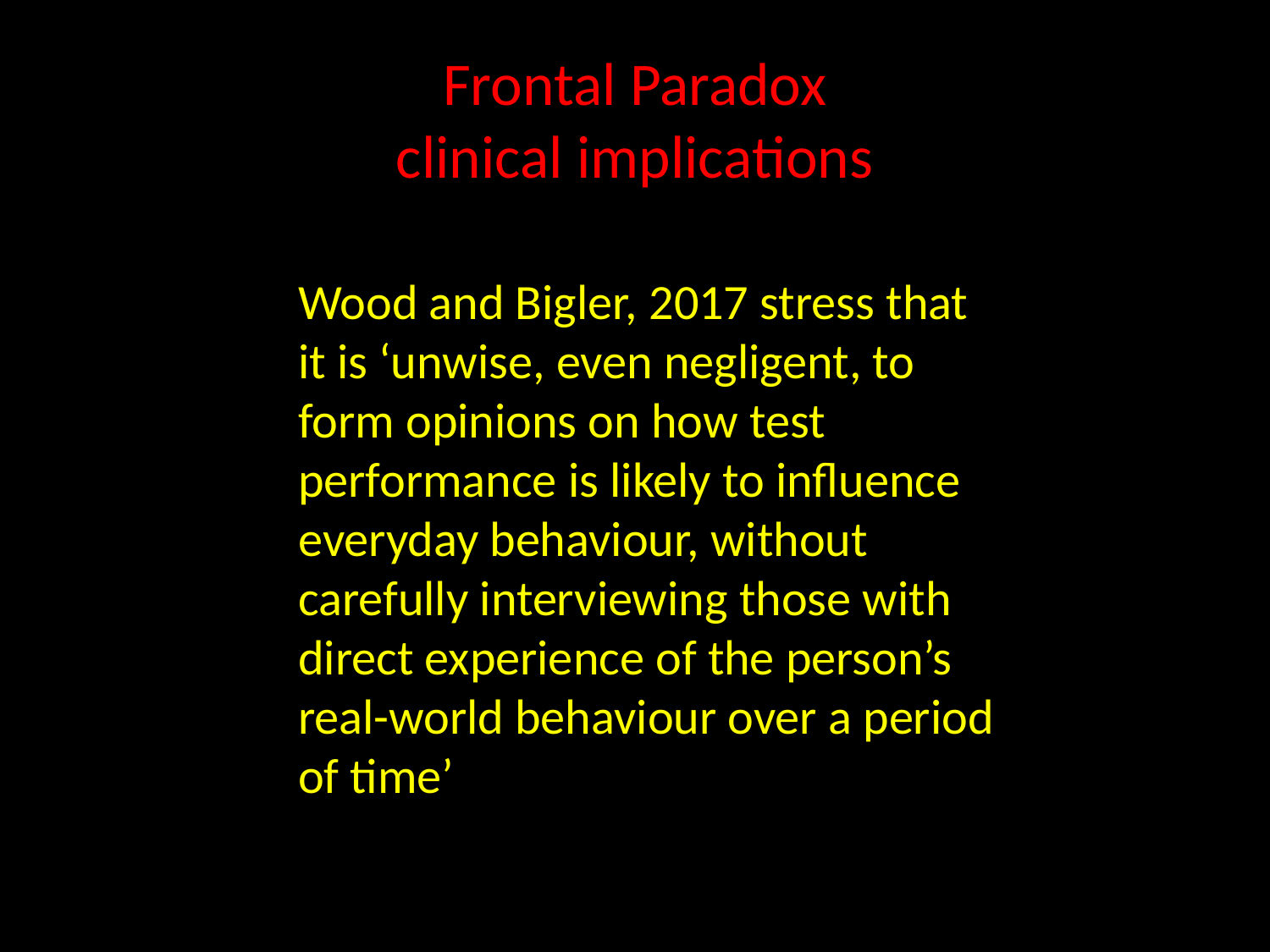

# Frontal Paradox clinical implications

Wood and Bigler, 2017 stress that it is ‘unwise, even negligent, to form opinions on how test performance is likely to influence everyday behaviour, without carefully interviewing those with direct experience of the person’s real-world behaviour over a period of time’